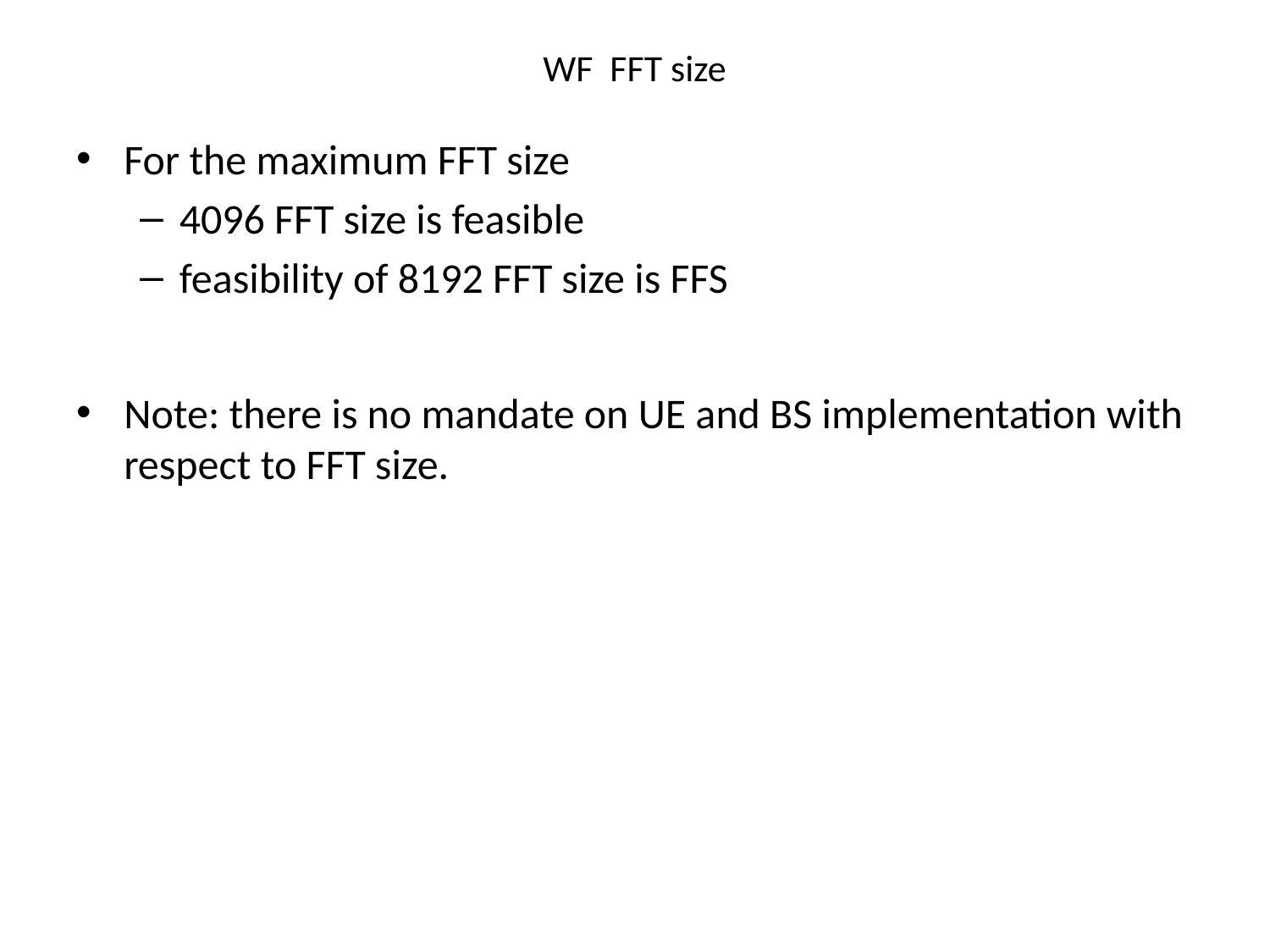

# WF  FFT size
For the maximum FFT size
4096 FFT size is feasible
feasibility of 8192 FFT size is FFS

Note: there is no mandate on UE and BS implementation with respect to FFT size.